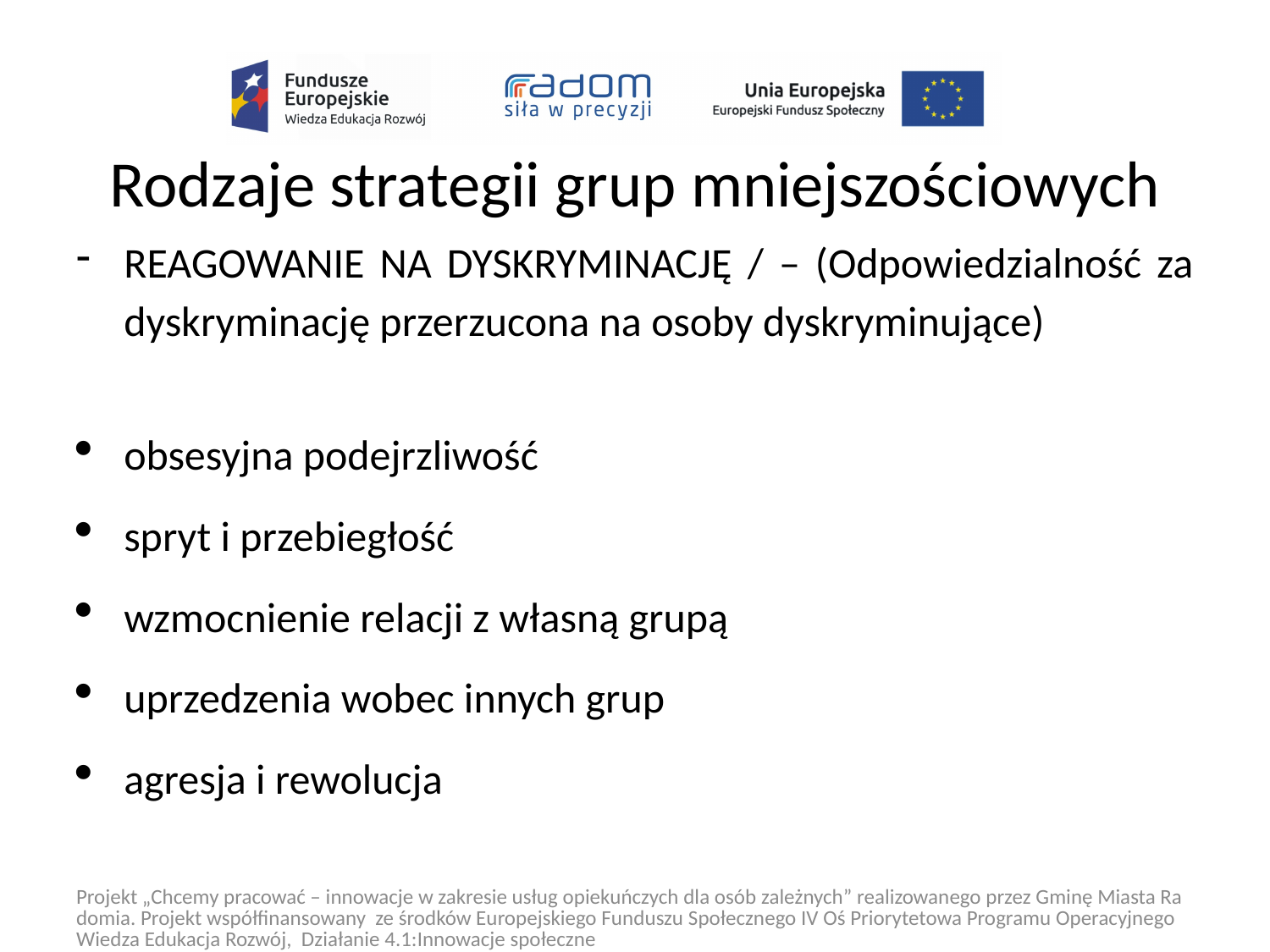

# Rodzaje strategii grup mniejszościowych
REAGOWANIE NA DYSKRYMINACJĘ / – (Odpowiedzialność za dyskryminację przerzucona na osoby dyskryminujące)

obsesyjna podejrzliwość
spryt i przebiegłość
wzmocnienie relacji z własną grupą
uprzedzenia wobec innych grup
agresja i rewolucja

Projekt „Chcemy pracować – innowacje w zakresie usług opiekuńczych dla osób zależnych” realizowanego przez Gminę Miasta Radomia. Projekt współfinansowany  ze środków Europejskiego Funduszu Społecznego IV Oś Priorytetowa Programu Operacyjnego Wiedza Edukacja Rozwój,  Działanie 4.1:Innowacje społeczne